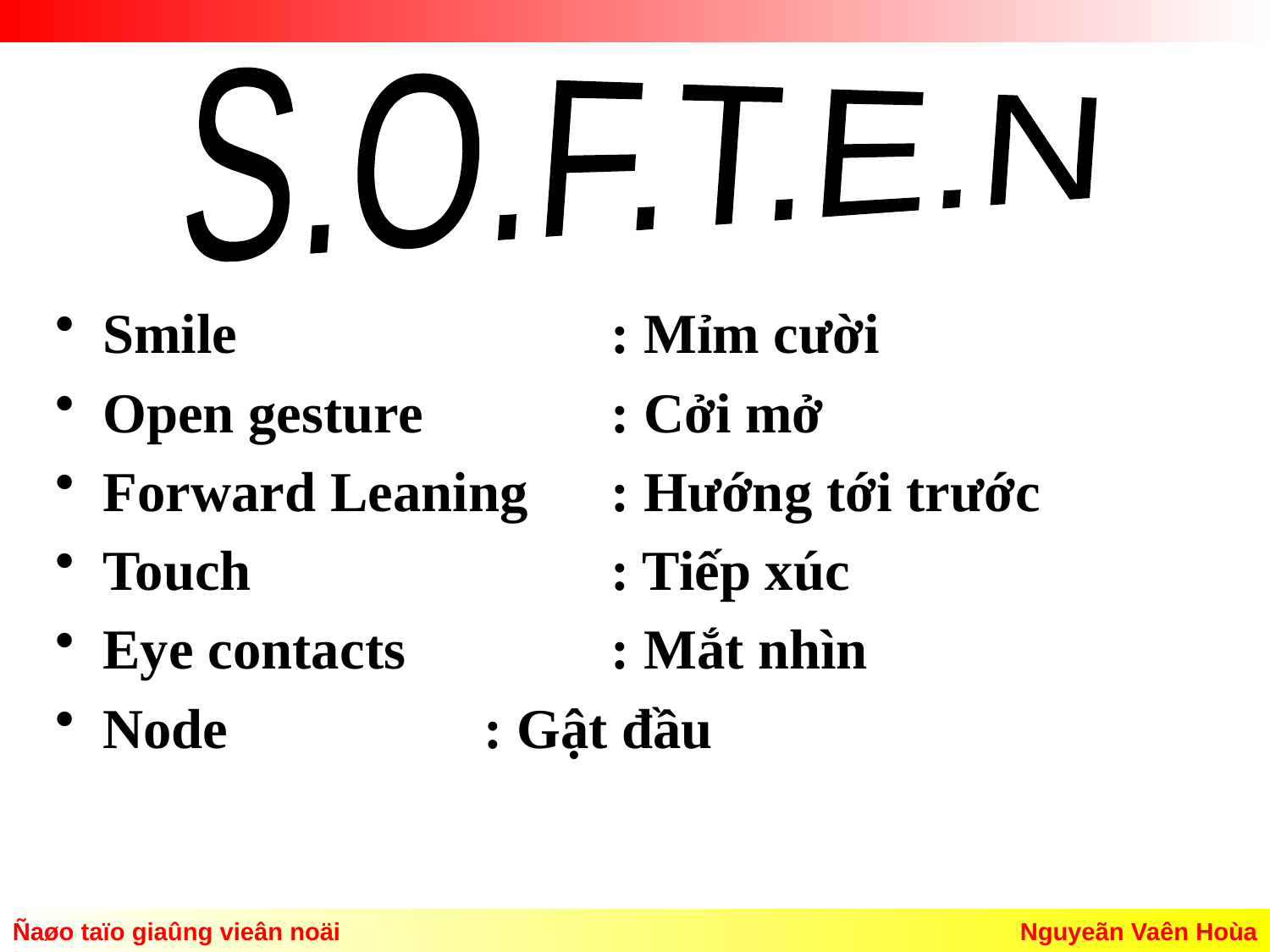

S.O.F.T.E.N
Smile			: Mỉm cười
Open gesture		: Cởi mở
Forward Leaning	: Hướng tới trước
Touch			: Tiếp xúc
Eye contacts		: Mắt nhìn
Node			: Gật đầu